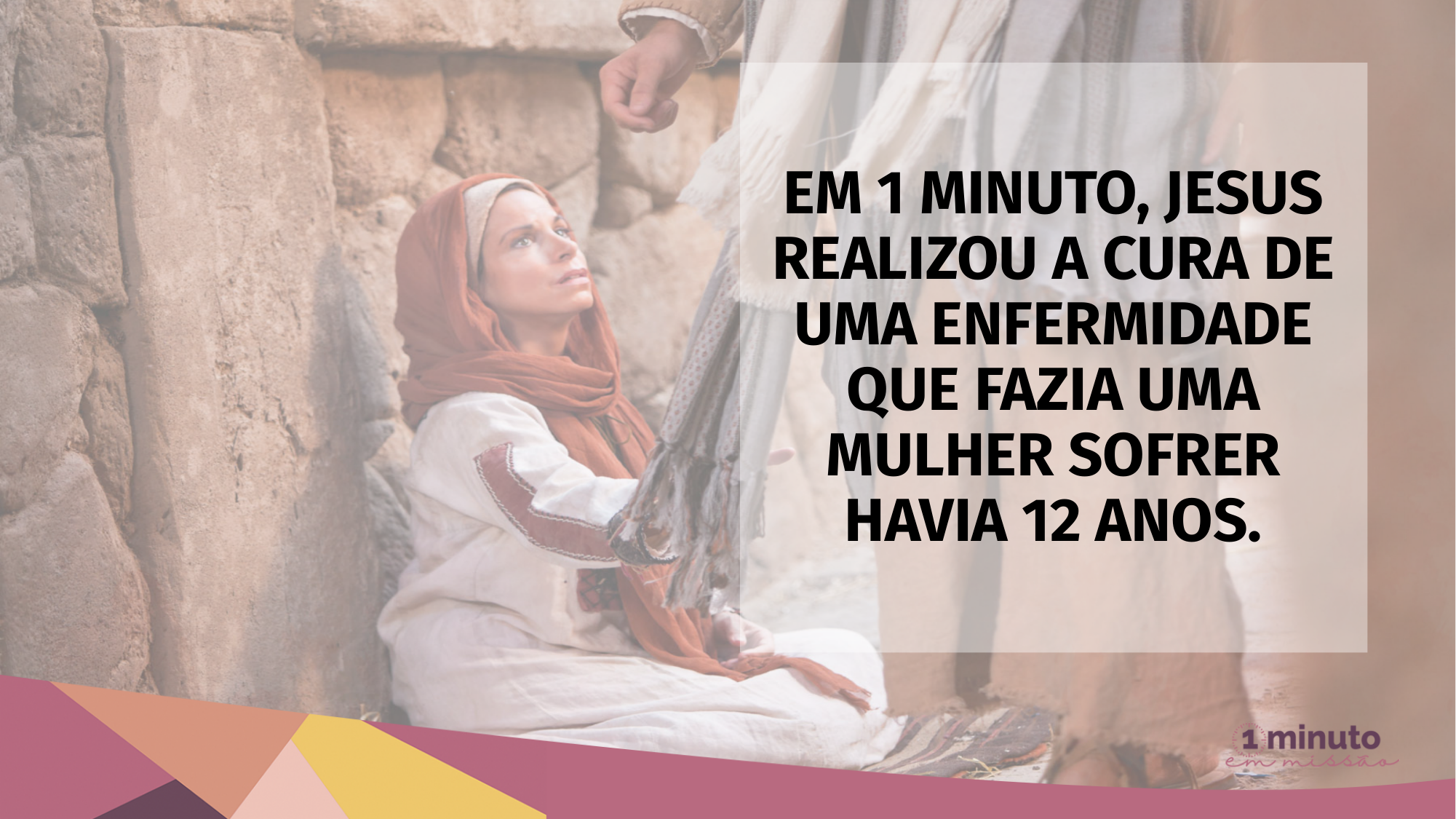

em 1 minuto, JESUS realizou a cura de uma enfermidade que fazia uma mulher sofrer havia 12 anos.